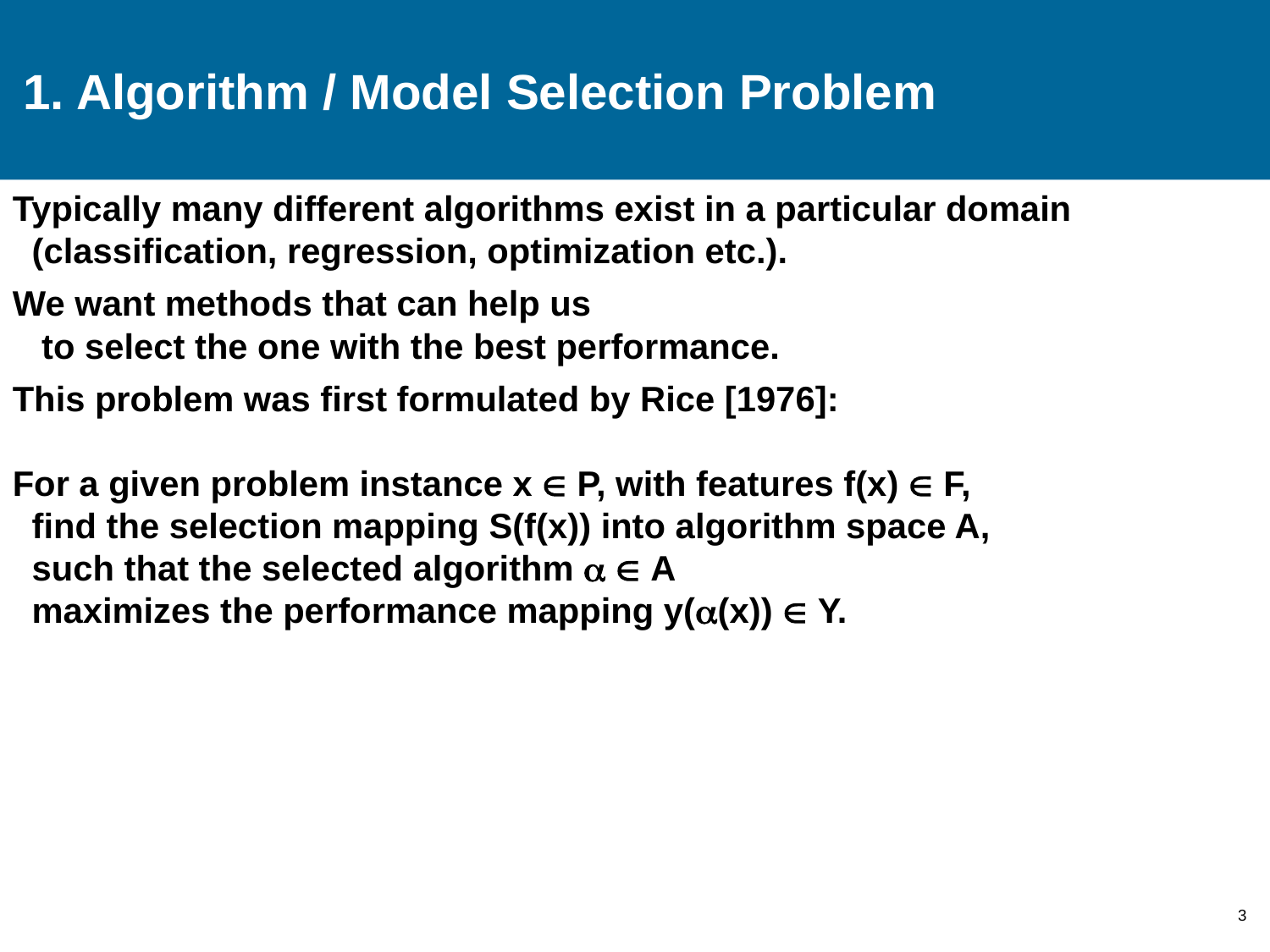

# 1. Algorithm / Model Selection Problem
Typically many different algorithms exist in a particular domain
  (classification, regression, optimization etc.).
We want methods that can help us
   to select the one with the best performance.
This problem was first formulated by Rice [1976]:

For a given problem instance x ∈ P, with features f(x) ∈ F,
  find the selection mapping S(f(x)) into algorithm space A,
  such that the selected algorithm α ∈ A
  maximizes the performance mapping y(α(x)) ∈ Y.
3